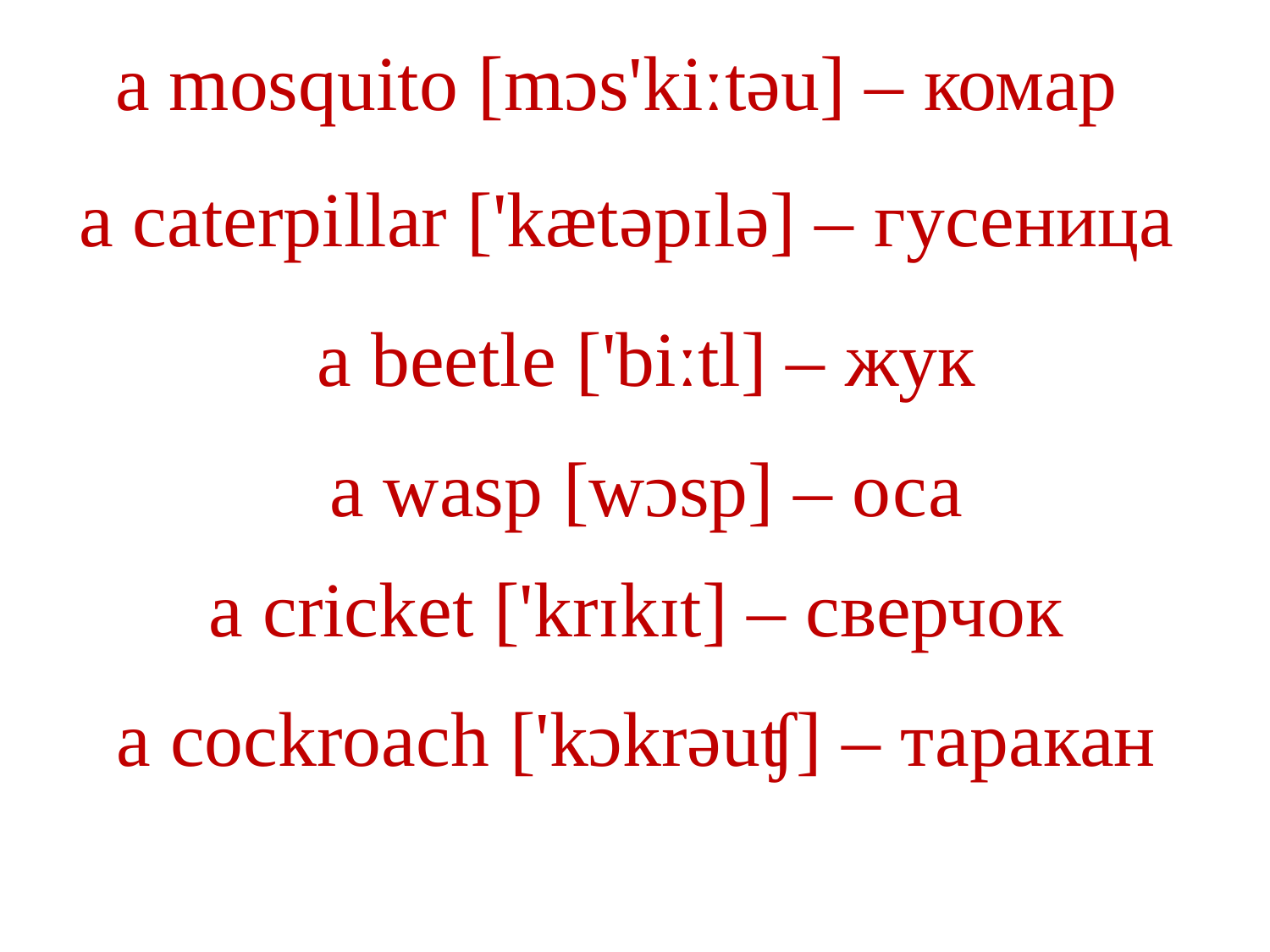

# a mosquito [mɔs'kiːtəu] – комар
а caterpillar ['kætəpɪlə] – гусеница
a beetle ['biːtl] – жук
a wasp [wɔsp] – оса
a cricket ['krɪkɪt] – сверчок
a cockroach ['kɔkrəuʧ] – таракан